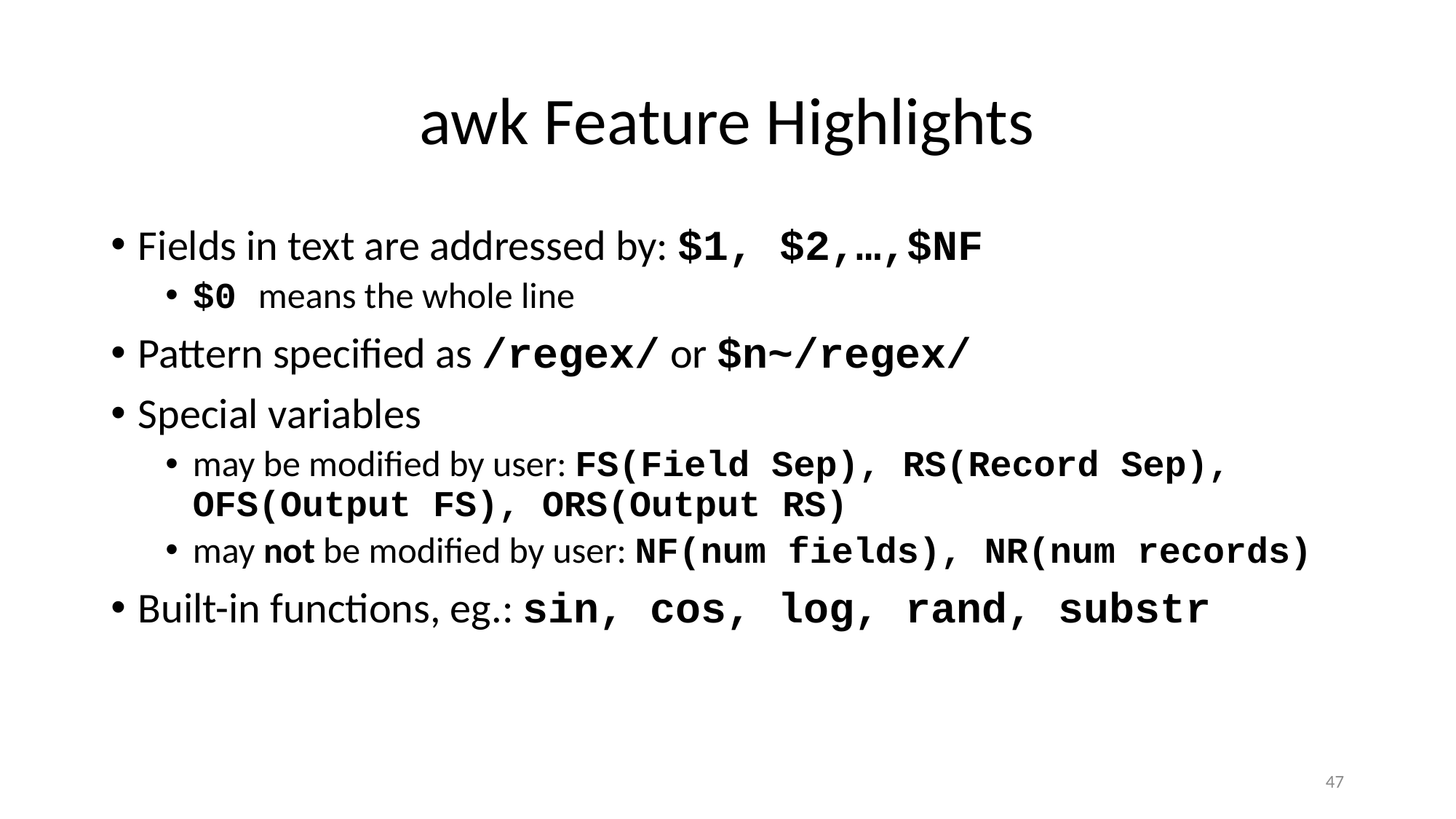

# awk Feature Highlights
Fields in text are addressed by: $1, $2,…,$NF
$0 means the whole line
Pattern specified as /regex/ or $n~/regex/
Special variables
may be modified by user: FS(Field Sep), RS(Record Sep), OFS(Output FS), ORS(Output RS)
may not be modified by user: NF(num fields), NR(num records)
Built-in functions, eg.: sin, cos, log, rand, substr
47